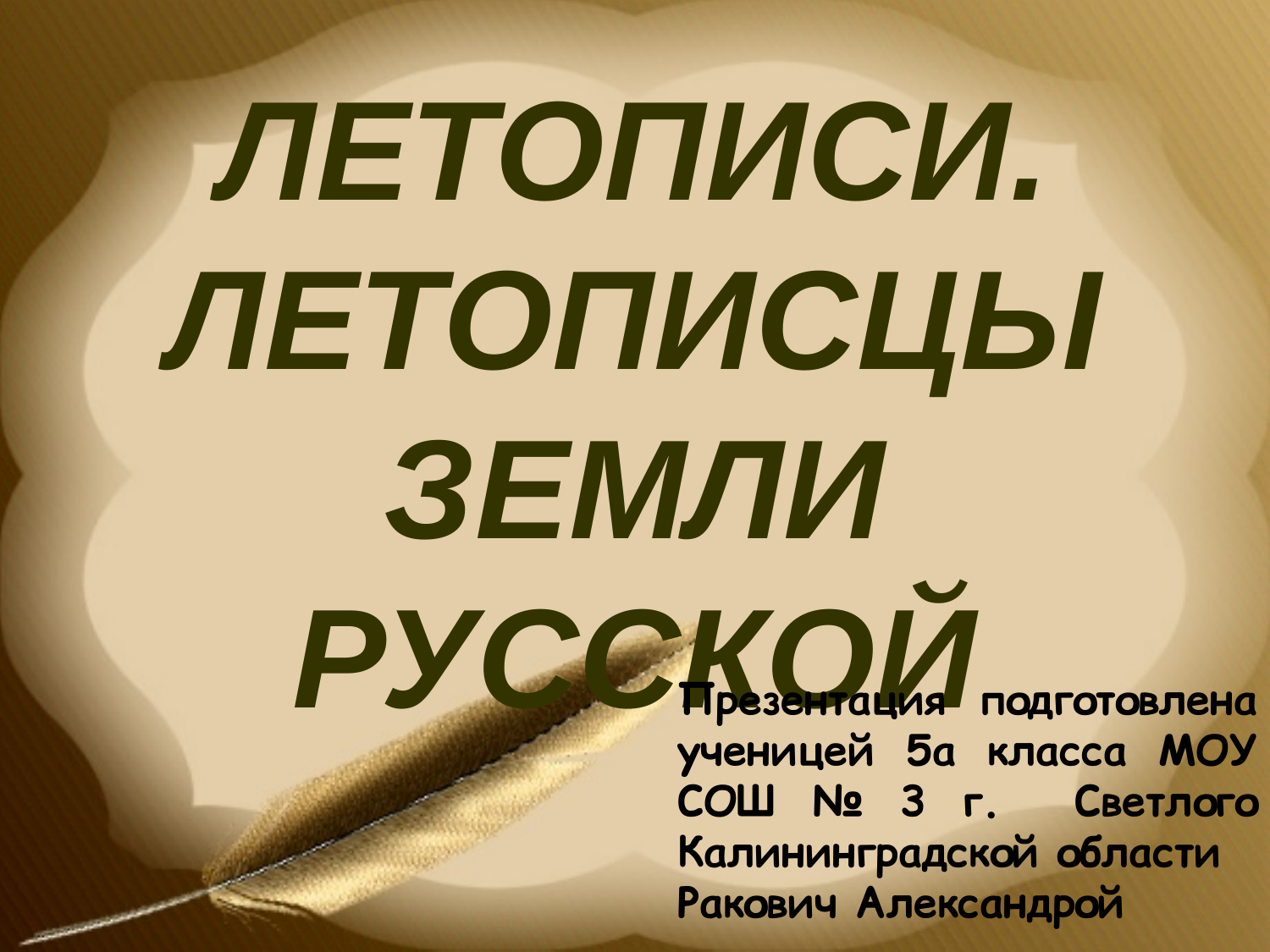

# ЛЕТОПИСИ. ЛЕТОПИСЦЫ ЗЕМЛИ РУССКОЙ
Презентация подготовлена ученицей 5а класса МОУ СОШ № 3 г.  Светлого Калининградской области
Ракович Александрой